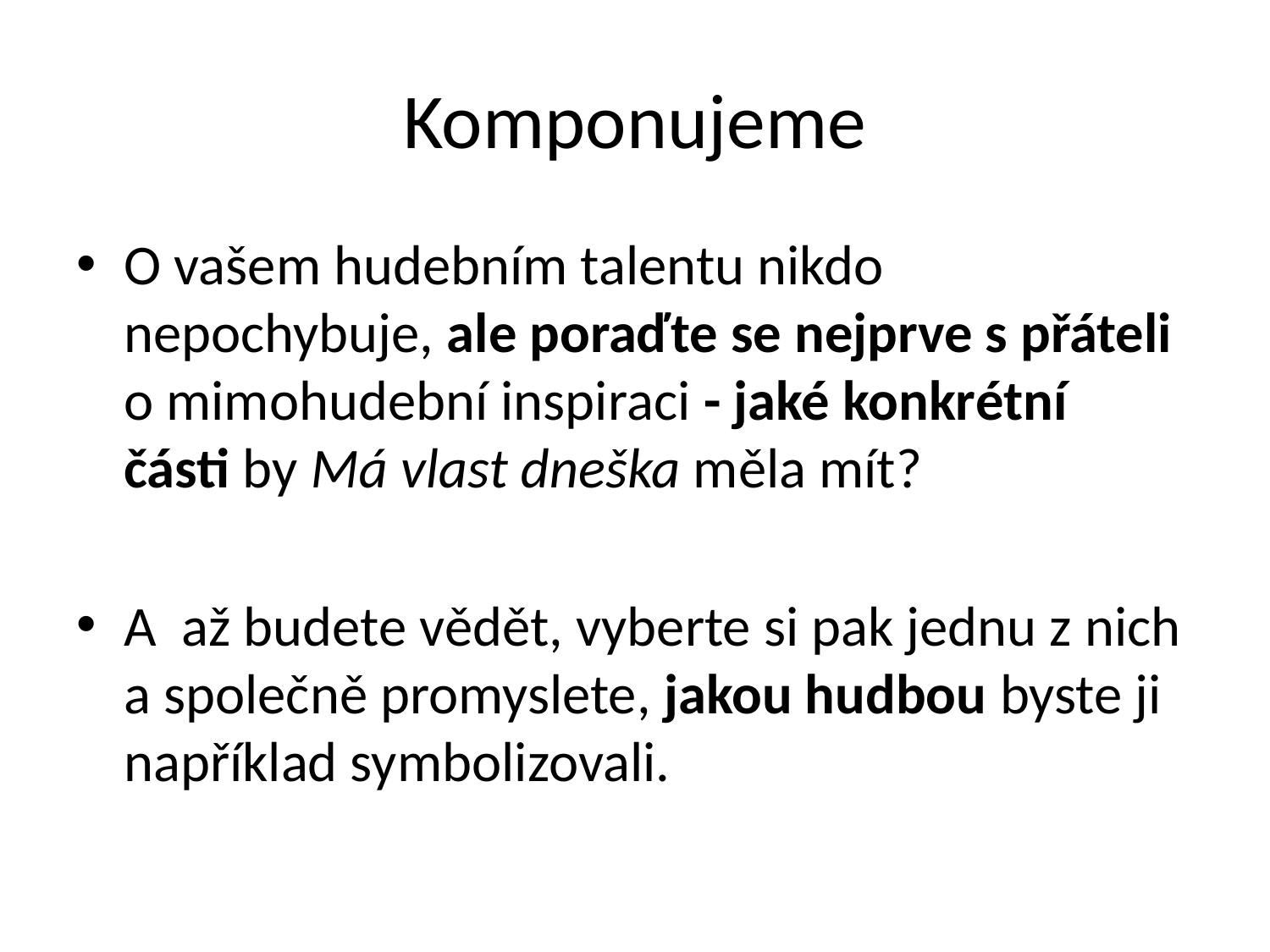

# Komponujeme
O vašem hudebním talentu nikdo nepochybuje, ale poraďte se nejprve s přáteli o mimohudební inspiraci - jaké konkrétní  části by Má vlast dneška měla mít?

A  až budete vědět, vyberte si pak jednu z nich a společně promyslete, jakou hudbou byste ji například symbolizovali.